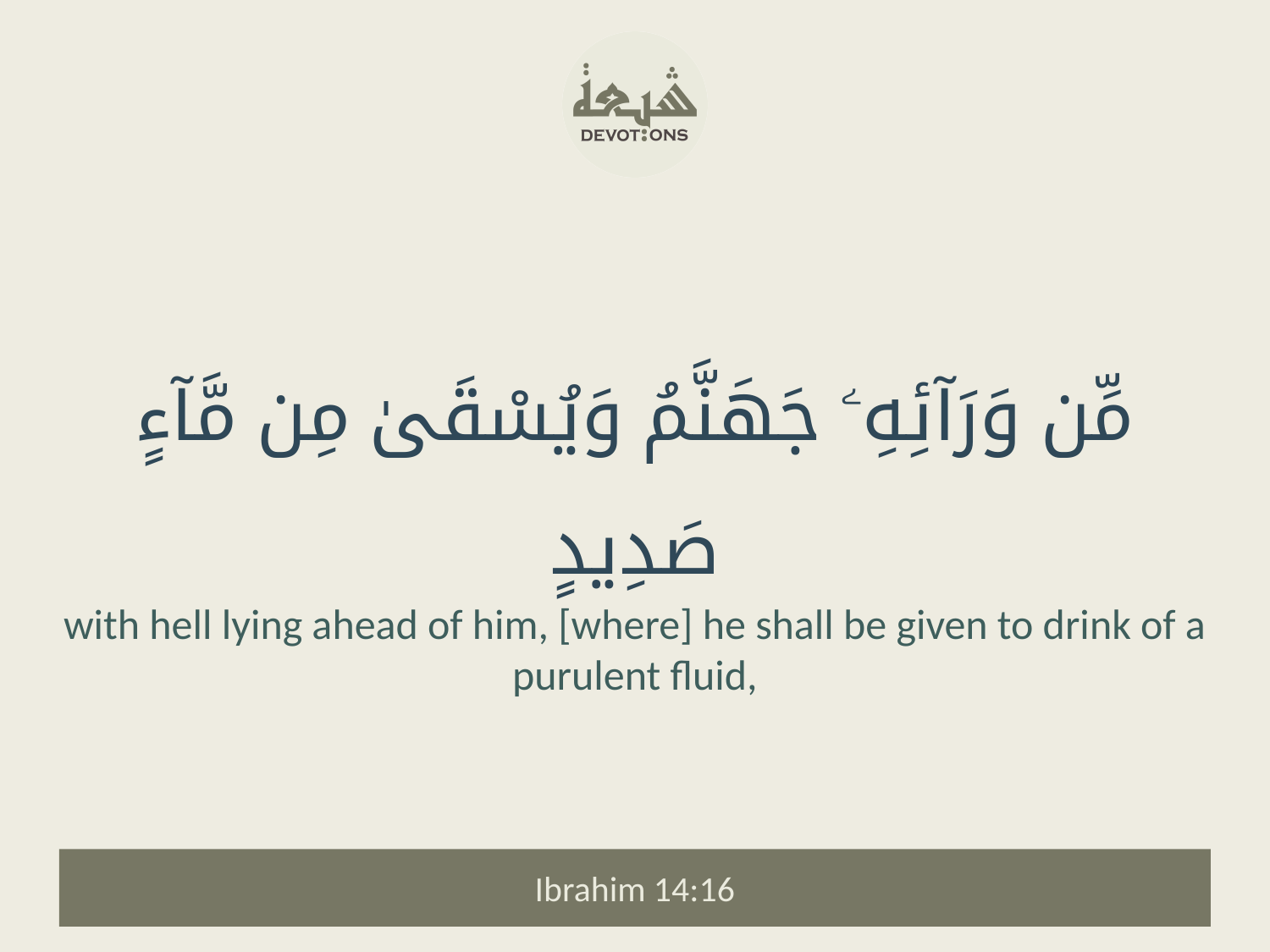

مِّن وَرَآئِهِۦ جَهَنَّمُ وَيُسْقَىٰ مِن مَّآءٍ صَدِيدٍ
with hell lying ahead of him, [where] he shall be given to drink of a purulent fluid,
Ibrahim 14:16